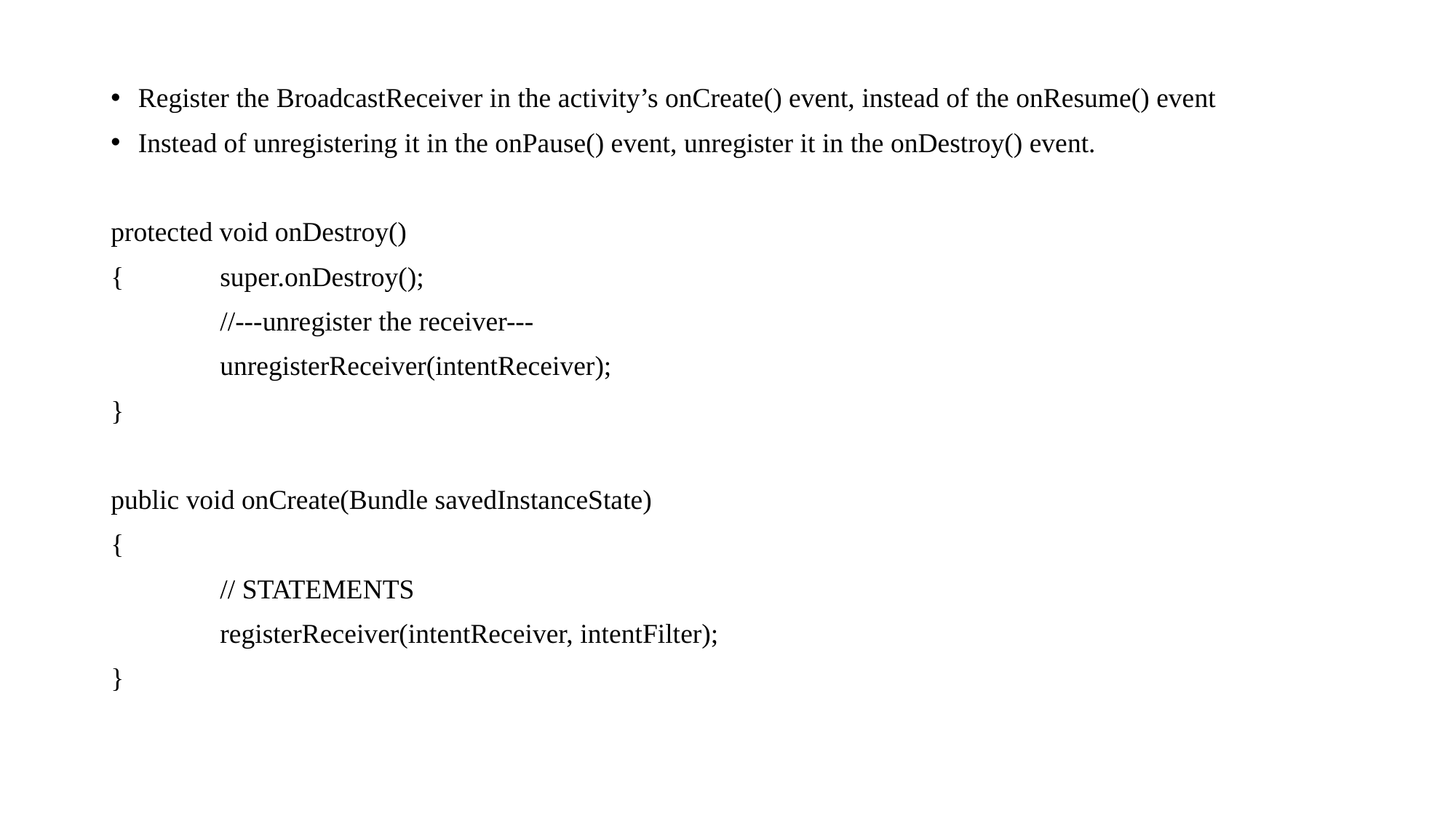

Register the BroadcastReceiver in the activity’s onCreate() event, instead of the onResume() event
Instead of unregistering it in the onPause() event, unregister it in the onDestroy() event.

protected void onDestroy()
{	super.onDestroy();
	//---unregister the receiver---
	unregisterReceiver(intentReceiver);
}

public void onCreate(Bundle savedInstanceState)
{
	// STATEMENTS
	registerReceiver(intentReceiver, intentFilter);
}